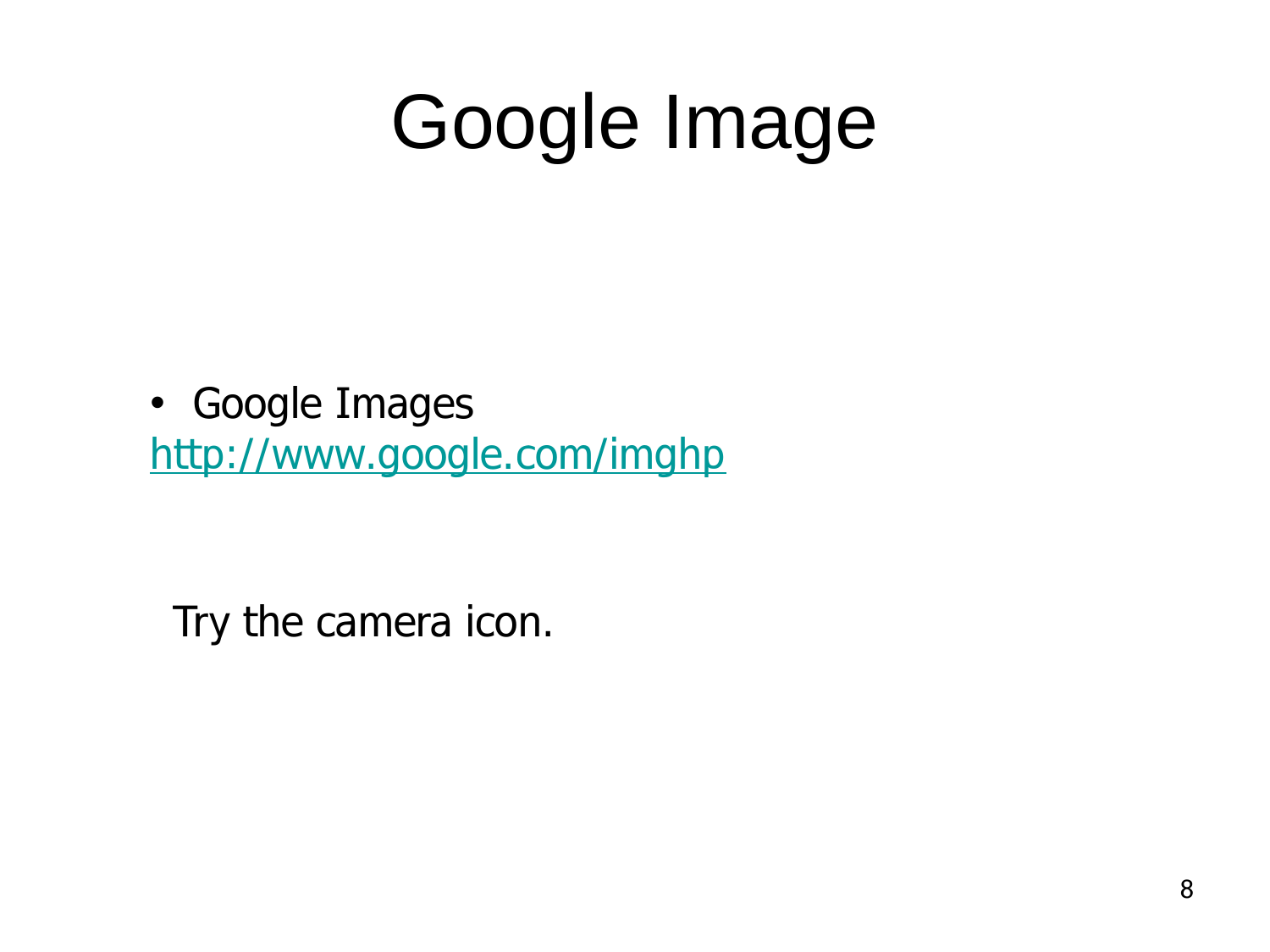

# Google Image
 Google Images
http://www.google.com/imghp

Try the camera icon.
8